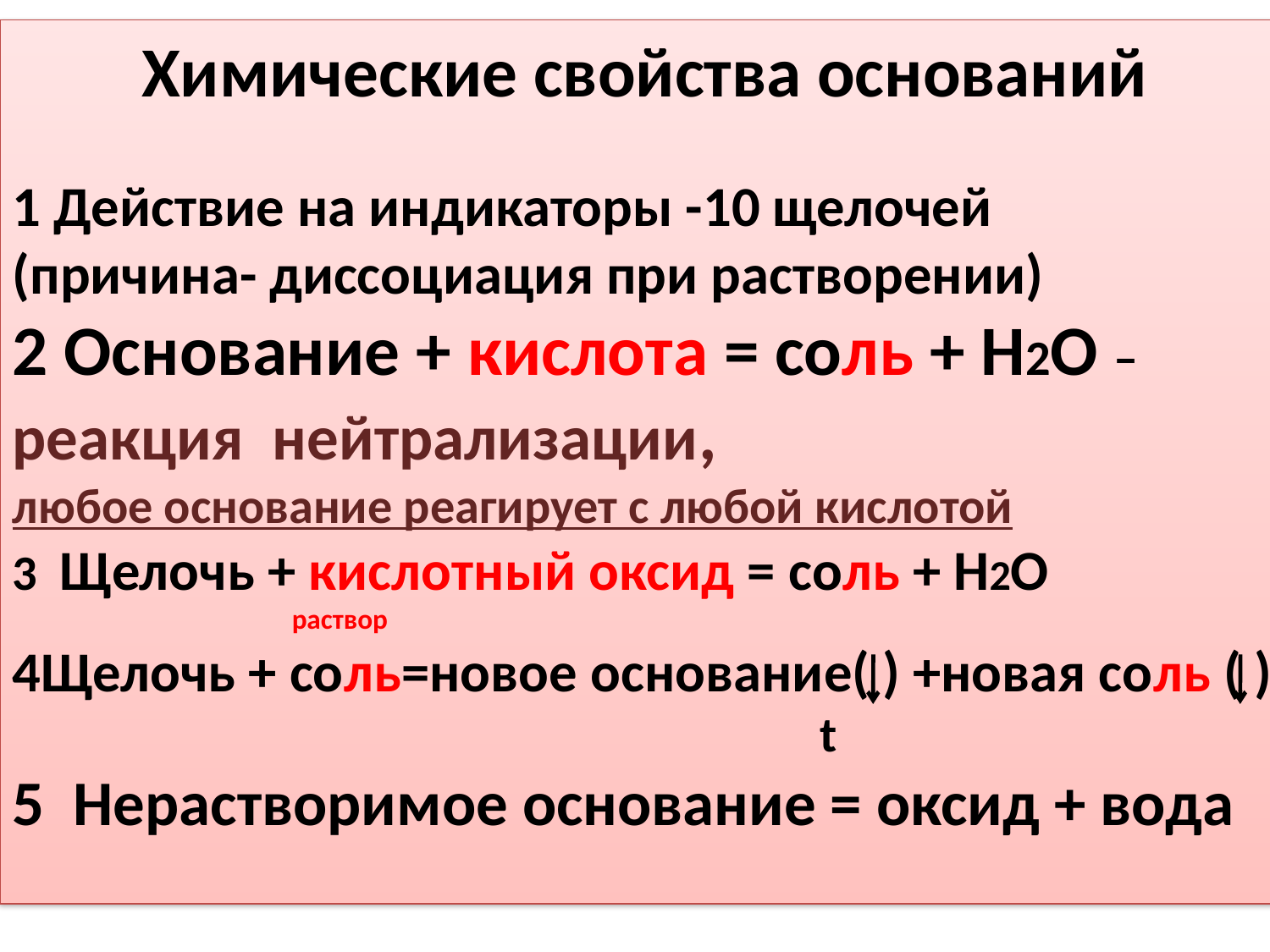

Химические свойства оснований

1 Действие на индикаторы -10 щелочей
(причина- диссоциация при растворении)
2 Основание + кислота = соль + Н2О –реакция  нейтрализации,
любое основание реагирует с любой кислотой
3  Щелочь + кислотный оксид = соль + Н2О
                                            раствор
4Щелочь + соль=новое основание( ) +новая соль ( )
                                                                        t
5  Нерастворимое основание = оксид + вода